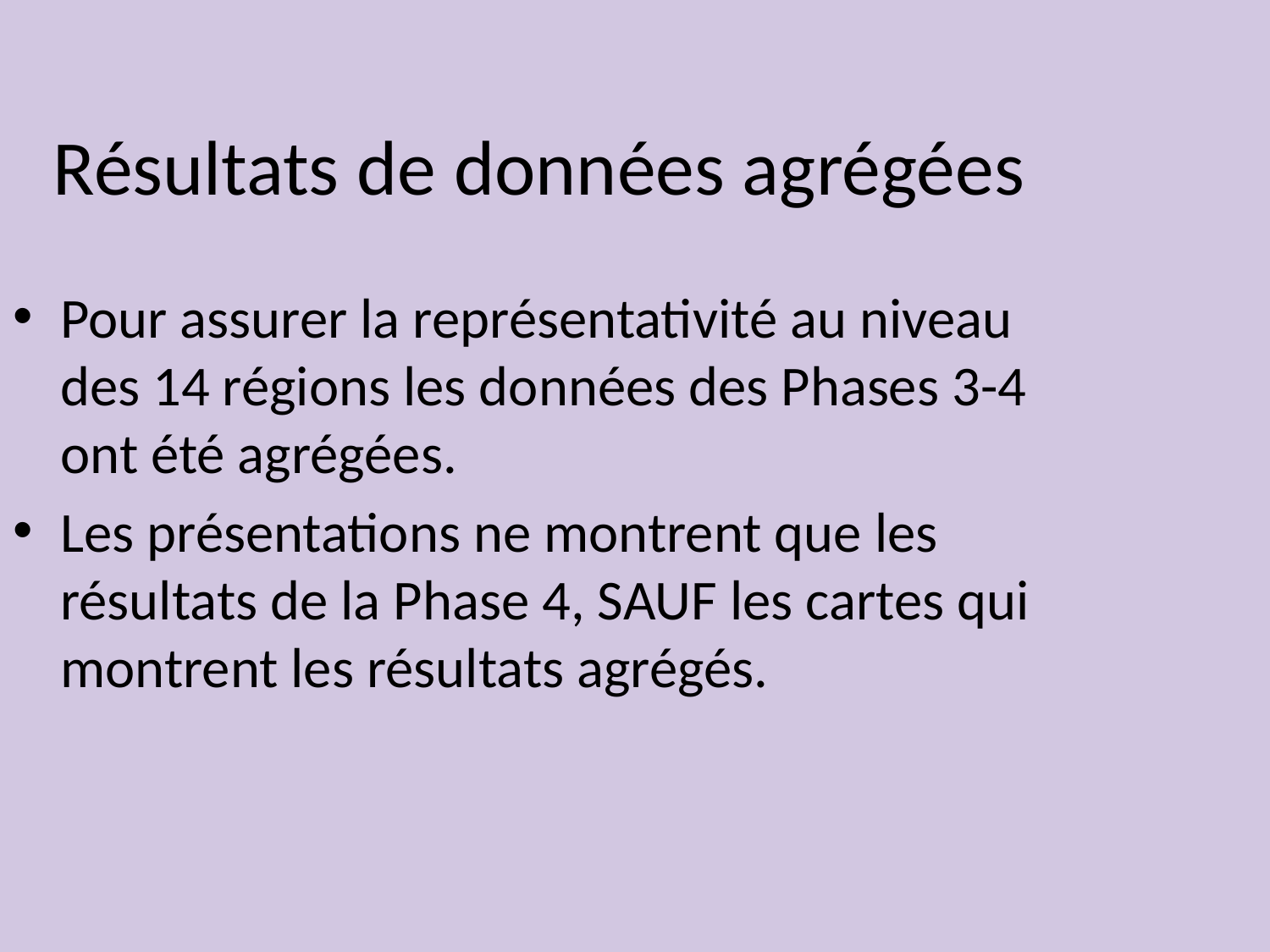

Résultats de données agrégées
Pour assurer la représentativité au niveau des 14 régions les données des Phases 3-4 ont été agrégées.
Les présentations ne montrent que les résultats de la Phase 4, SAUF les cartes qui montrent les résultats agrégés.